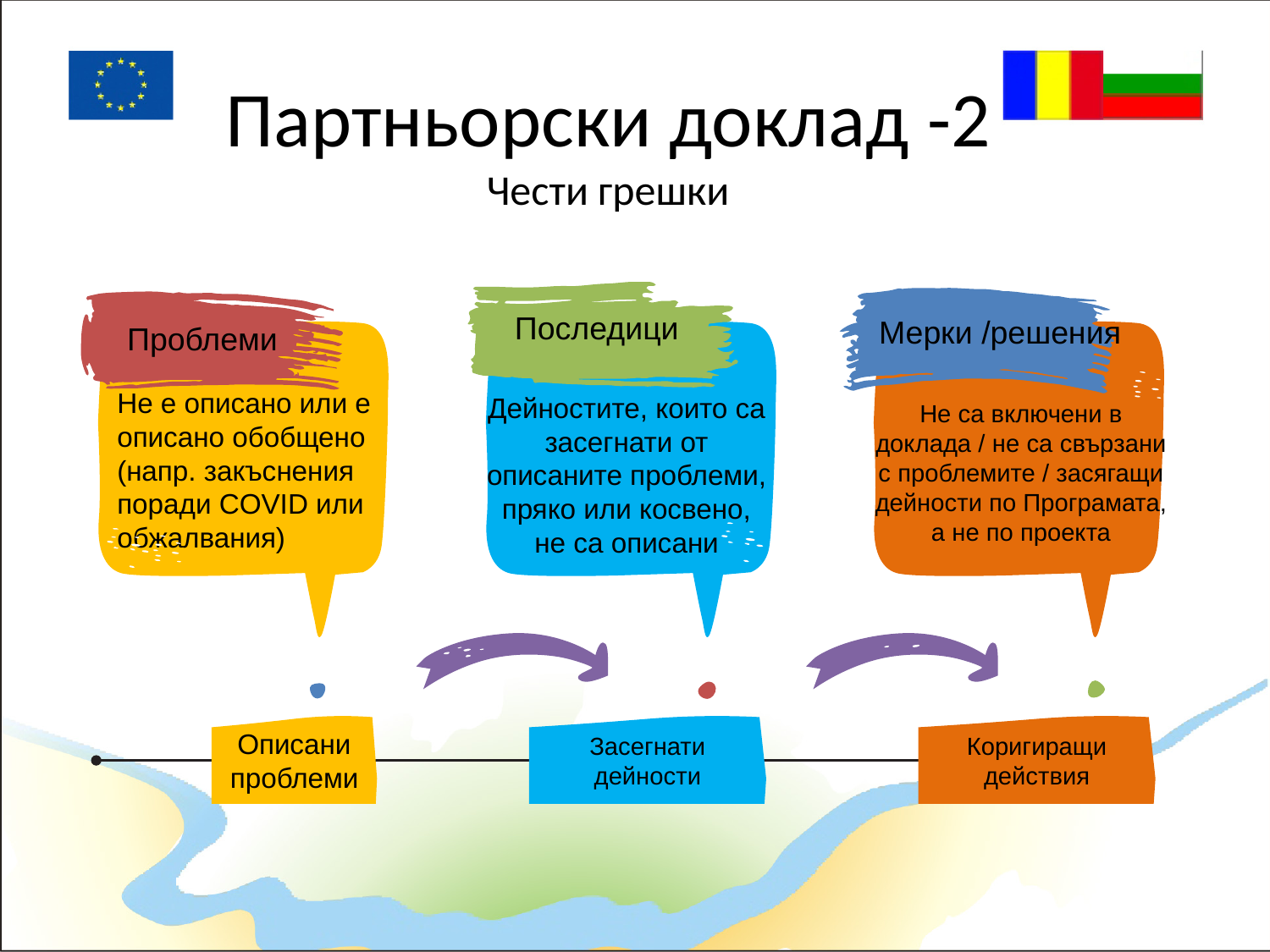

# Партньорски доклад -2 Чести грешки

Последици

Дейностите, които са засегнати от описаните проблеми, пряко или косвено, не са описани

Засегнати дейности

Мерки /решения

Не са включени в доклада / не са свързани с проблемите / засягащи дейности по Програмата, а не по проекта

Коригиращи действия

Проблеми

Не е описано или е описано обобщено (напр. закъснения поради COVID или обжалвания)

Описани проблеми